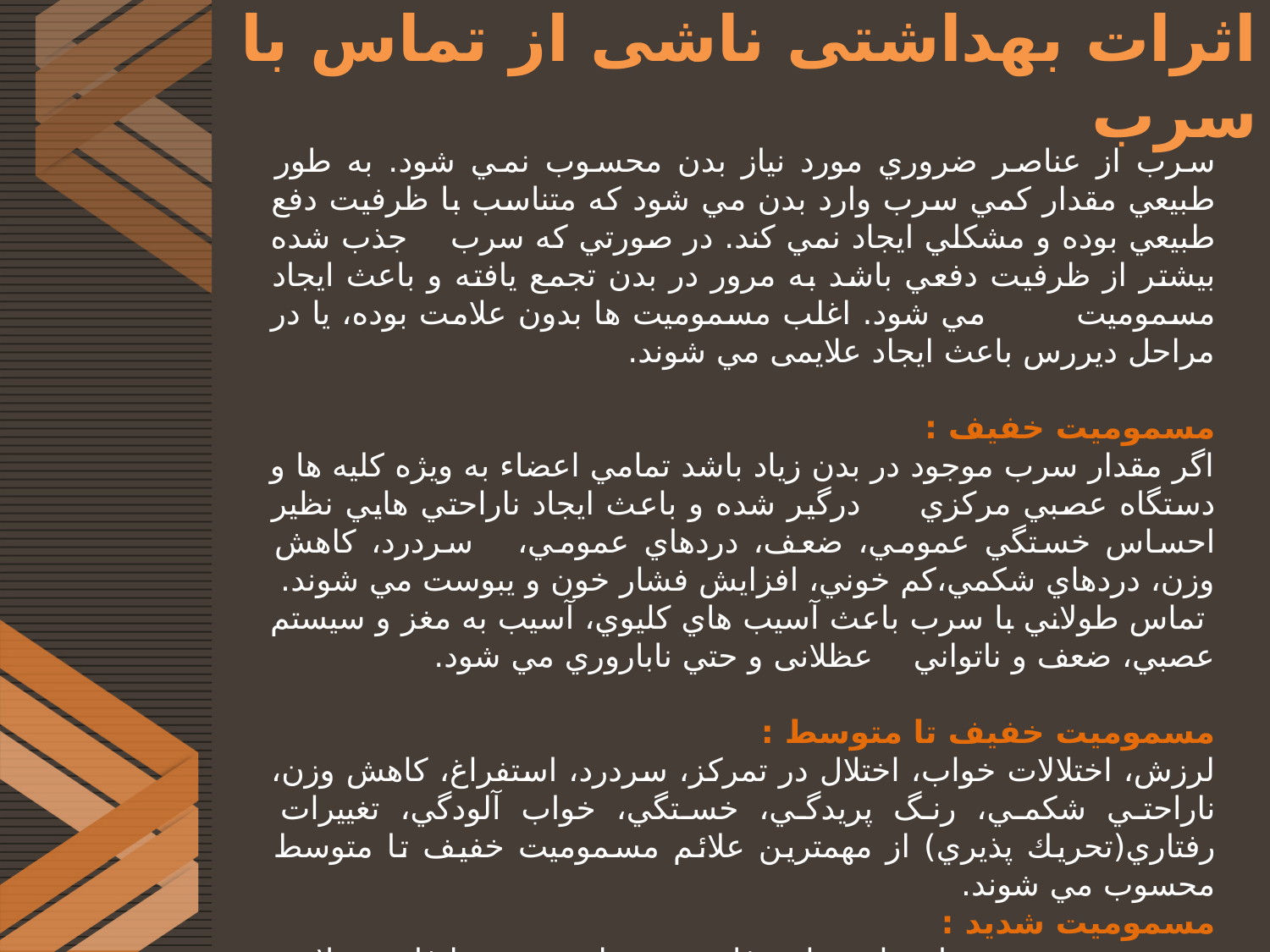

# اثرات بهداشتی ناشی از تماس با سرب
سرب از عناصر ضروري مورد نياز بدن محسوب نمي شود. به طور طبيعي مقدار كمي سرب وارد بدن مي شود كه متناسب با ظرفيت دفع طبيعي بوده و مشکلي ايجاد نمي كند. در صورتي كه سرب    جذب شده بيشتر از ظرفيت دفعي باشد به مرور در بدن تجمع يافته و باعث ايجاد مسموميت        مي شود. اغلب مسموميت ها بدون علامت بوده، يا در مراحل ديررس باعث ايجاد علایمی مي شوند.

مسمومیت خفیف :
اگر مقدار سرب موجود در بدن زياد باشد تمامي اعضاء به ويژه كليه ها و دستگاه عصبي مركزي     درگير شده و باعث ايجاد ناراحتي هايي نظير احساس خستگي عمومي، ضعف، دردهاي عمومي،   سردرد، كاهش وزن، دردهاي شکمي،كم خوني، افزايش فشار خون و يبوست مي شوند.
 تماس طولاني با سرب باعث آسيب هاي كليوي، آسيب به مغز و سيستم عصبي، ضعف و ناتواني    عظلانی و حتي ناباروري مي شود.

مسمومیت خفیف تا متوسط :
لرزش، اختلالات خواب، اختلال در تمركز، سردرد، استفراغ، كاهش وزن، ناراحتي شکمي، رنگ پريدگي، خستگي، خواب آلودگي، تغييرات رفتاري(تحريك پذيري) از مهمترين علائم مسموميت خفيف تا متوسط محسوب مي شوند.
مسمومیت شدید :
در مسموميت شديد احساس طعم فلزي در دهان، ضعف يا فلج عضلاني، كرامپ هاي شديد، سفتي جدار شکم، يبوست ايجاد مي شود.